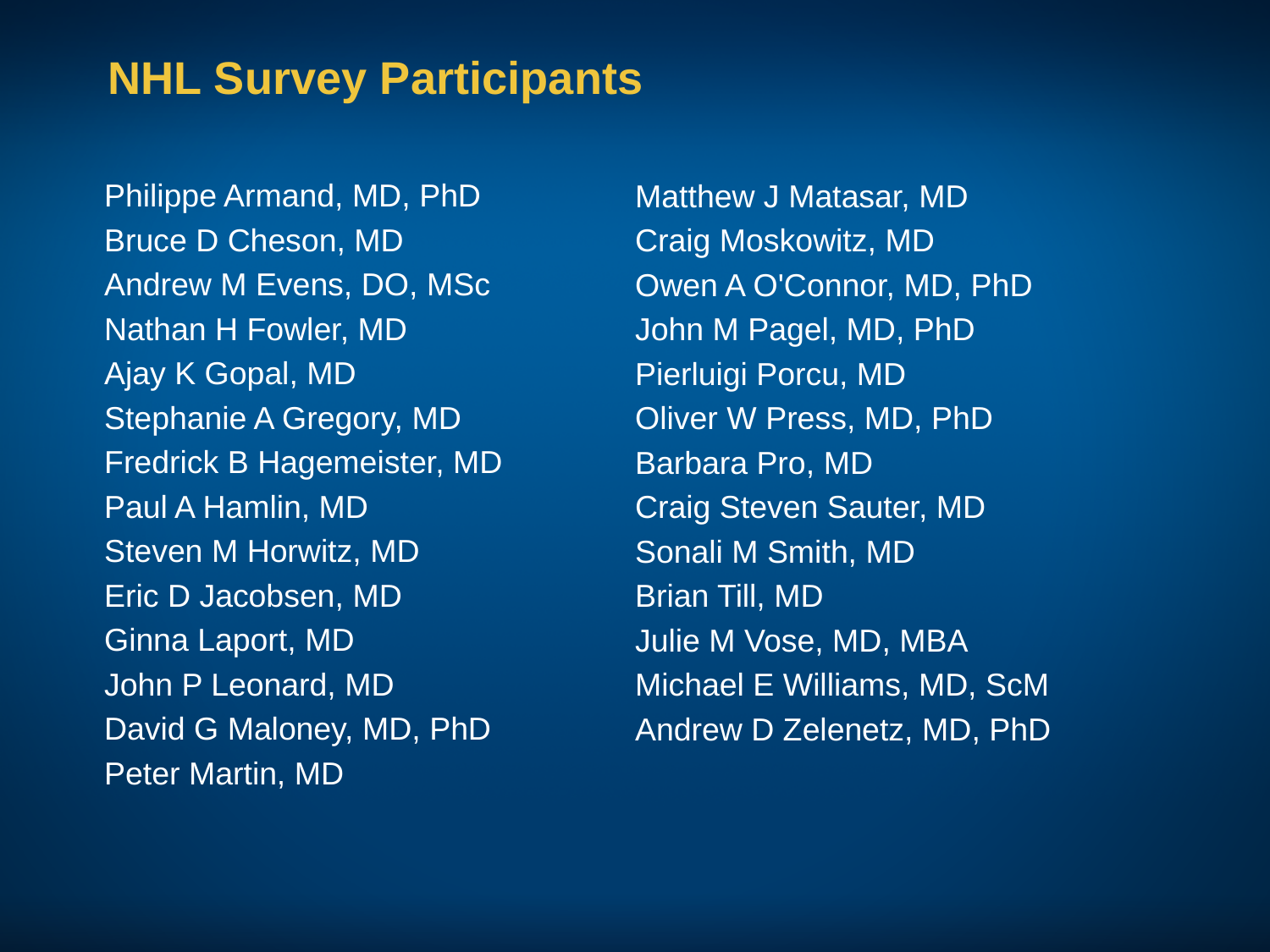

# NHL Survey Participants
Philippe Armand, MD, PhD
Bruce D Cheson, MD
Andrew M Evens, DO, MSc
Nathan H Fowler, MD
Ajay K Gopal, MD
Stephanie A Gregory, MD
Fredrick B Hagemeister, MD
Paul A Hamlin, MD
Steven M Horwitz, MD
Eric D Jacobsen, MD
Ginna Laport, MD
John P Leonard, MD
David G Maloney, MD, PhD
Peter Martin, MD
Matthew J Matasar, MD
Craig Moskowitz, MD
Owen A O'Connor, MD, PhD
John M Pagel, MD, PhD
Pierluigi Porcu, MD
Oliver W Press, MD, PhD
Barbara Pro, MD
Craig Steven Sauter, MD
Sonali M Smith, MD
Brian Till, MD
Julie M Vose, MD, MBA
Michael E Williams, MD, ScM
Andrew D Zelenetz, MD, PhD